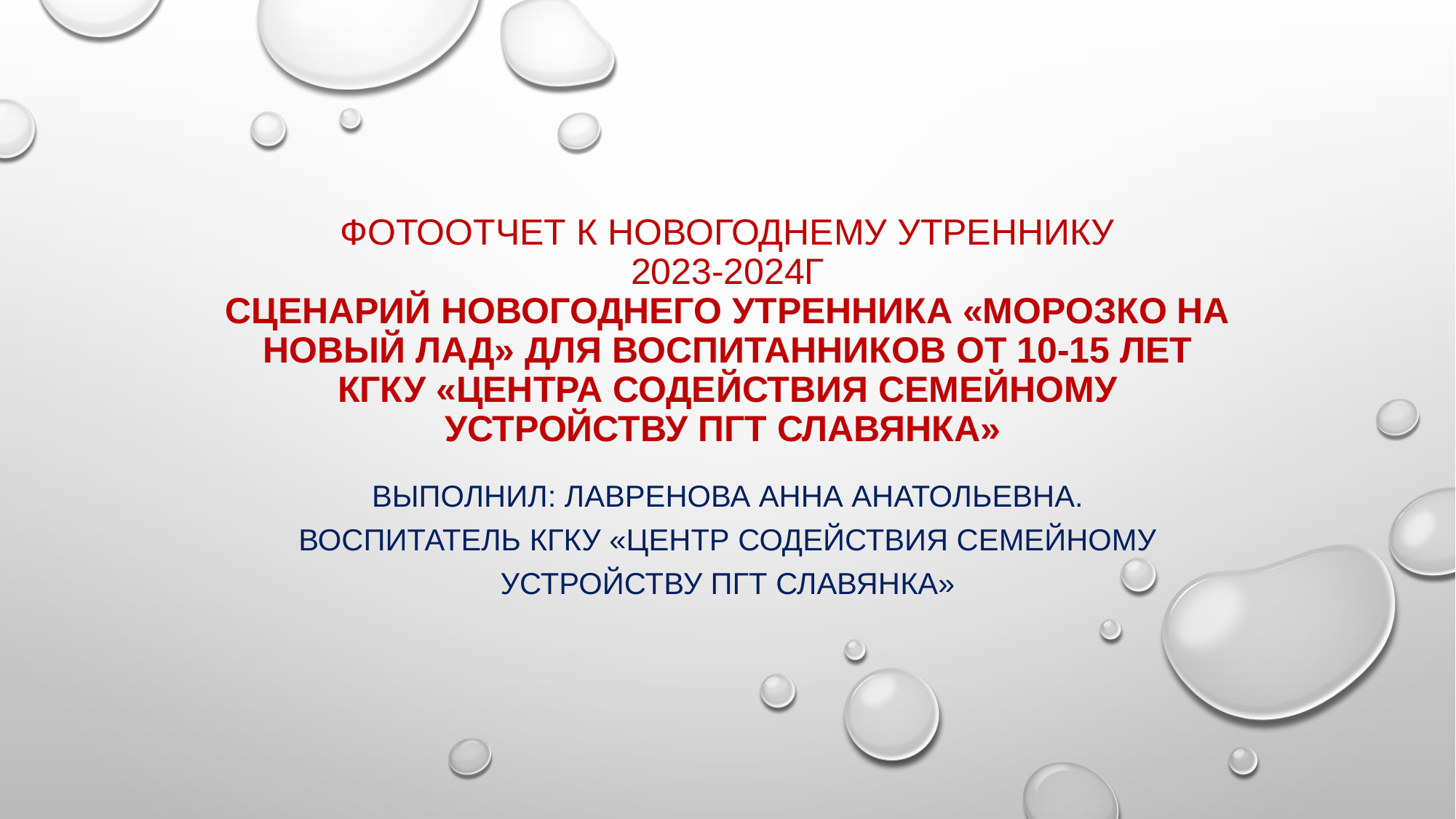

# Фотоотчет к новогоднему утреннику 2023-2024г Сценарий новогоднего утренника «Морозко на новый лад» для воспитанников от 10-15 лет КГКУ «центра содействия семейному устройству пгт Славянка»
Выполнил: Лавренова Анна Анатольевна.
Воспитатель КГКУ «центр содействия семейному
устройству пгт Славянка»